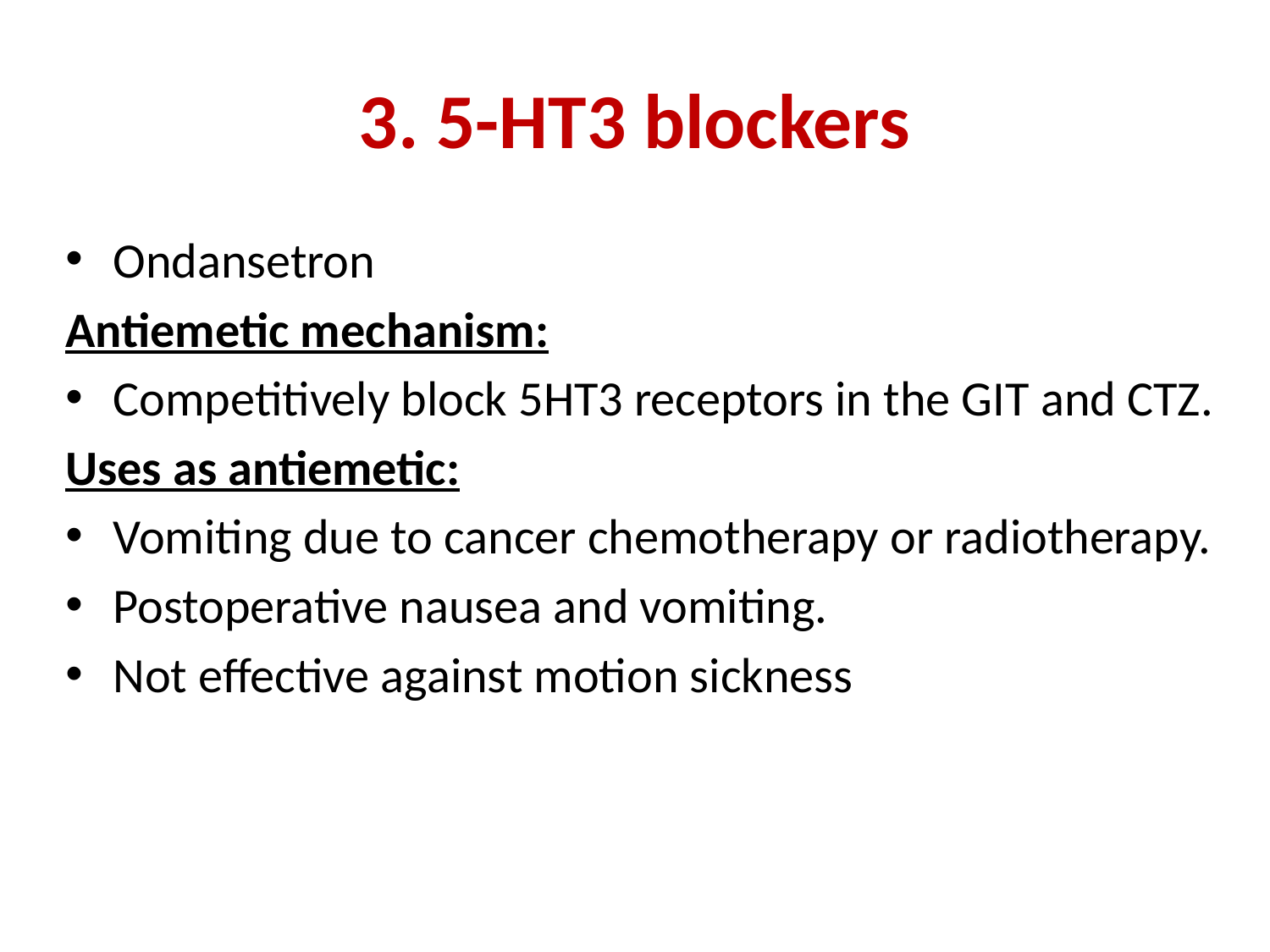

# 3. 5-HT3 blockers
Ondansetron
Antiemetic mechanism:
Competitively block 5HT3 receptors in the GIT and CTZ.
Uses as antiemetic:
Vomiting due to cancer chemotherapy or radiotherapy.
Postoperative nausea and vomiting.
Not effective against motion sickness